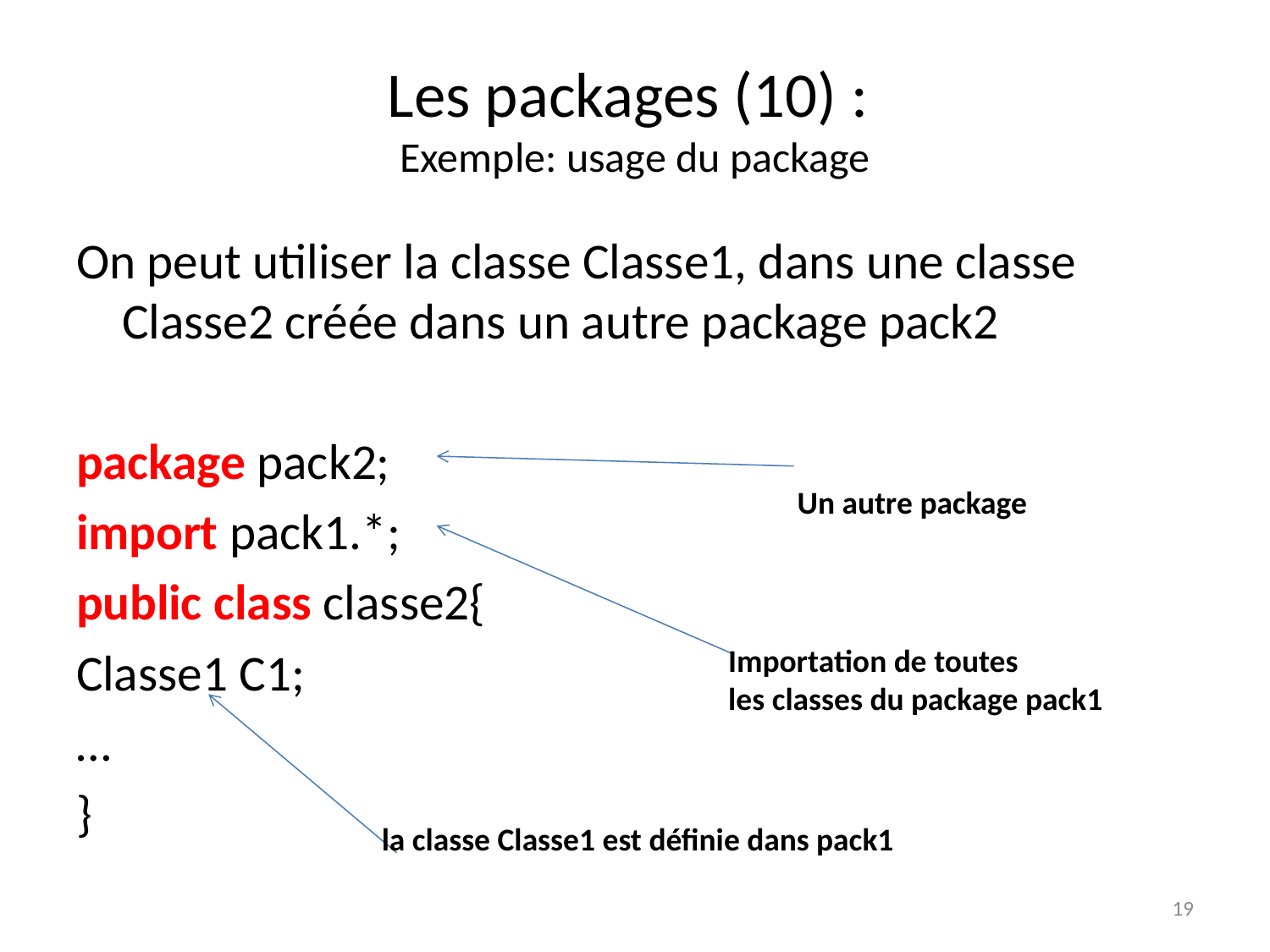

# Les packages (10) : Exemple: usage du package
On peut utiliser la classe Classe1, dans une classe Classe2 créée dans un autre package pack2

package pack2;
import pack1.*;
public class classe2{
Classe1 C1;
…
}
Un autre package
Importation de toutes
les classes du package pack1
la classe Classe1 est définie dans pack1
19